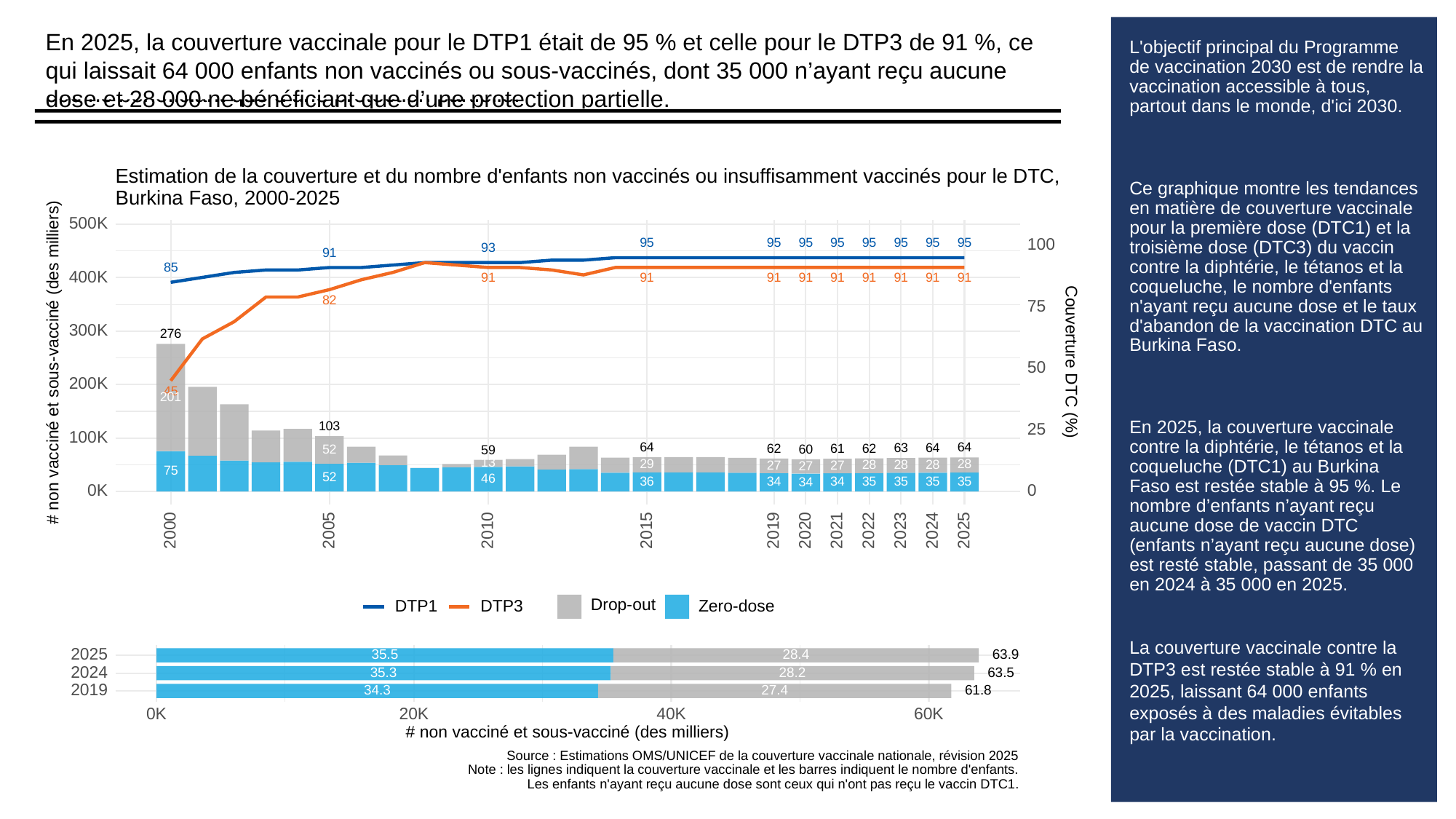

En 2025, la couverture vaccinale pour le DTP1 était de 95 % et celle pour le DTP3 de 91 %, ce qui laissait 64 000 enfants non vaccinés ou sous-vaccinés, dont 35 000 n’ayant reçu aucune dose et 28 000 ne bénéficiant que d’une protection partielle.
En 2025, la couverture vaccinale pour le DTP1 était de 95 % et celle pour le DTP3 de 91 %, ce qui laissait 64 000 enfants non vaccinés ou sous-vaccinés, dont 35 000 n’ayant reçu aucune dose et 28 000 ne bénéficiant que d’une protection partielle.
En 2025, la couverture vaccinale pour le DTP1 était de 95 % et celle pour le DTP3 de 91 %, ce qui laissait 64 000 enfants non vaccinés ou sous-vaccinés, dont 35 000 n’ayant reçu aucune dose et 28 000 ne bénéficiant que d’une protection partielle.
# L'objectif principal du Programme de vaccination 2030 est de rendre la vaccination accessible à tous, partout dans le monde, d'ici 2030.

Ce graphique montre les tendances en matière de couverture vaccinale pour la première dose (DTC1) et la troisième dose (DTC3) du vaccin contre la diphtérie, le tétanos et la coqueluche, le nombre d'enfants n'ayant reçu aucune dose et le taux d'abandon de la vaccination DTC au Burkina Faso.

En 2025, la couverture vaccinale contre la diphtérie, le tétanos et la coqueluche (DTC1) au Burkina Faso est restée stable à 95 %. Le nombre d’enfants n’ayant reçu aucune dose de vaccin DTC (enfants n’ayant reçu aucune dose) est resté stable, passant de 35 000 en 2024 à 35 000 en 2025.

La couverture vaccinale contre la DTP3 est restée stable à 91 % en 2025, laissant 64 000 enfants exposés à des maladies évitables par la vaccination.
L'objectif principal du Programme de vaccination 2030 est de rendre la vaccination accessible à tous, partout dans le monde, d'ici 2030.

Ce graphique montre les tendances en matière de couverture vaccinale pour la première dose (DTC1) et la troisième dose (DTC3) du vaccin contre la diphtérie, le tétanos et la coqueluche, le nombre d'enfants n'ayant reçu aucune dose et le taux d'abandon de la vaccination DTC au Burkina Faso.

En 2025, la couverture vaccinale contre la diphtérie, le tétanos et la coqueluche (DTC1) au Burkina Faso est restée stable à 95 %. Le nombre d’enfants n’ayant reçu aucune dose de vaccin DTC (enfants n’ayant reçu aucune dose) est resté stable, passant de 35 000 en 2024 à 35 000 en 2025.

La couverture vaccinale contre la DTP3 est restée stable à 91 % en 2025, laissant 64 000 enfants exposés à des maladies évitables par la vaccination.
L'objectif principal du Programme de vaccination 2030 est de rendre la vaccination accessible à tous, partout dans le monde, d'ici 2030.

Ce graphique montre les tendances en matière de couverture vaccinale pour la première dose (DTC1) et la troisième dose (DTC3) du vaccin contre la diphtérie, le tétanos et la coqueluche, le nombre d'enfants n'ayant reçu aucune dose et le taux d'abandon de la vaccination DTC au Burkina Faso.

En 2025, la couverture vaccinale contre la diphtérie, le tétanos et la coqueluche (DTC1) au Burkina Faso est restée stable à 95 %. Le nombre d’enfants n’ayant reçu aucune dose de vaccin DTC (enfants n’ayant reçu aucune dose) est resté stable, passant de 35 000 en 2024 à 35 000 en 2025.

La couverture vaccinale contre la DTP3 est restée stable à 91 % en 2025, laissant 64 000 enfants exposés à des maladies évitables par la vaccination.

Estimation de la couverture et du nombre d'enfants non vaccinés ou insuffisamment vaccinés pour le DTC,
Burkina Faso, 2000-2025
500K

95
95
95
95
95
95
95
95
100
93
91

85
400K
91
91
91
91
91
91
91
91
91

82
75

300K
276

# non vacciné et sous-vacciné (des milliers)
Couverture DTC (%)

50
200K

45
201

103
25

100K

64
64
64
63
62
62
61
60
52
59

13

29
28
28

28
28
27
27
27

75

52

46
36
35
35
35
35
34
34
34
0K
0

2023
2000
2005
2010
2015
2019
2020
2021
2022
2024
2025

Drop-out
DTP3
Zero-dose
DTP1

2025
35.5
63.9
28.4

2024
35.3
63.5
28.2

2019
34.3
61.8
27.4

0K
20K
40K
60K
# non vacciné et sous-vacciné (des milliers)
Source : Estimations OMS/UNICEF de la couverture vaccinale nationale, révision 2025
Note : les lignes indiquent la couverture vaccinale et les barres indiquent le nombre d'enfants.
Les enfants n'ayant reçu aucune dose sont ceux qui n'ont pas reçu le vaccin DTC1.